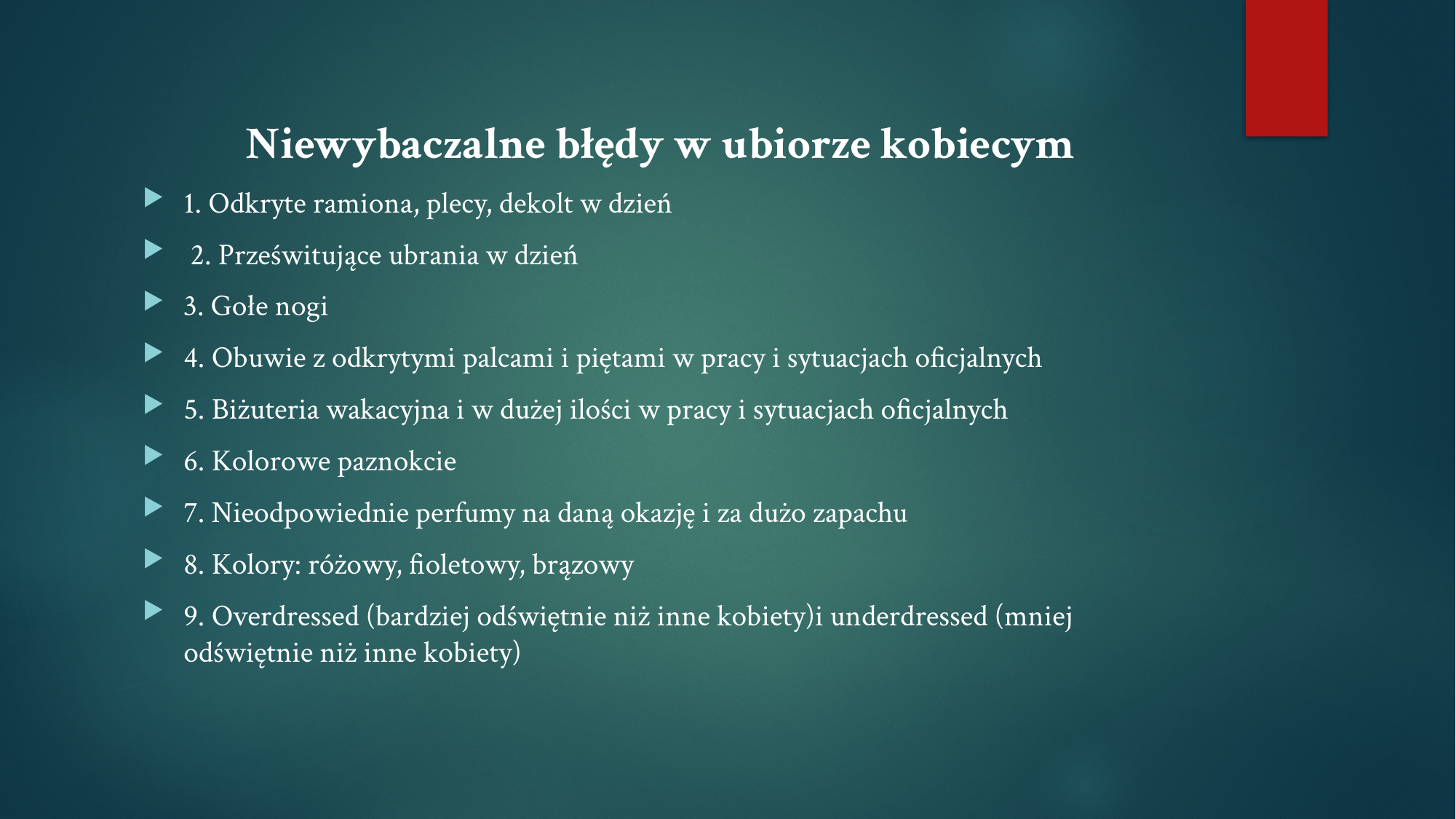

#
Niewybaczalne błędy w ubiorze kobiecym
1. Odkryte ramiona, plecy, dekolt w dzień
 2. Prześwitujące ubrania w dzień
3. Gołe nogi
4. Obuwie z odkrytymi palcami i piętami w pracy i sytuacjach oficjalnych
5. Biżuteria wakacyjna i w dużej ilości w pracy i sytuacjach oficjalnych
6. Kolorowe paznokcie
7. Nieodpowiednie perfumy na daną okazję i za dużo zapachu
8. Kolory: różowy, fioletowy, brązowy
9. Overdressed (bardziej odświętnie niż inne kobiety)i underdressed (mniej odświętnie niż inne kobiety)